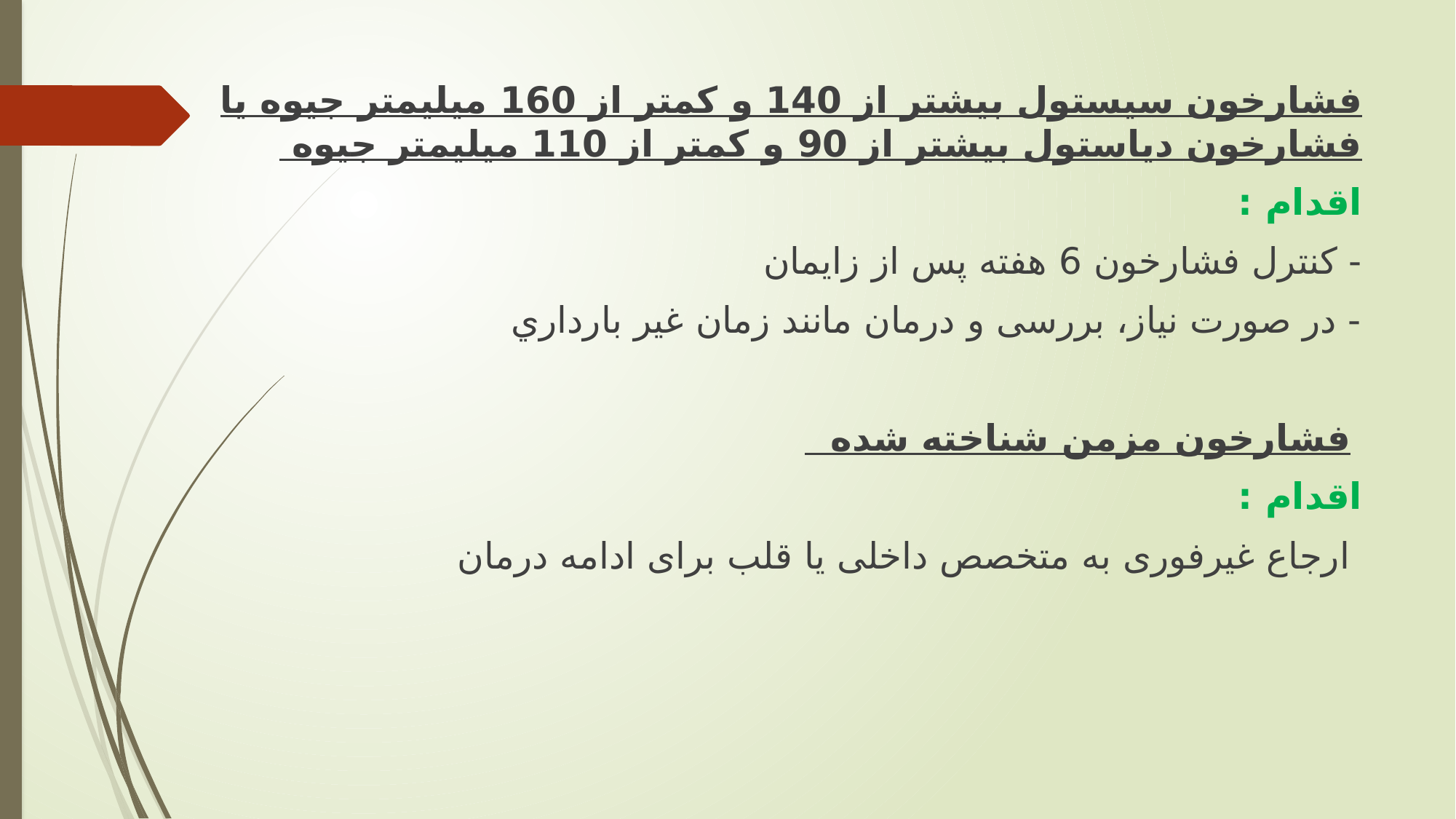

فشارخون سیستول بیشتر از 140 و كمتر از 160 میلیمتر جیوه يا فشارخون دياستول بیشتر از 90 و كمتر از 110 میلیمتر جیوه
اقدام :
- كنترل فشارخون 6 هفته پس از زايمان
- در صورت نیاز، بررسی و درمان مانند زمان غیر بارداري

 فشارخون مزمن شناخته شده
اقدام :
 ارجاع غیرفوری به متخصص داخلی یا قلب برای ادامه درمان